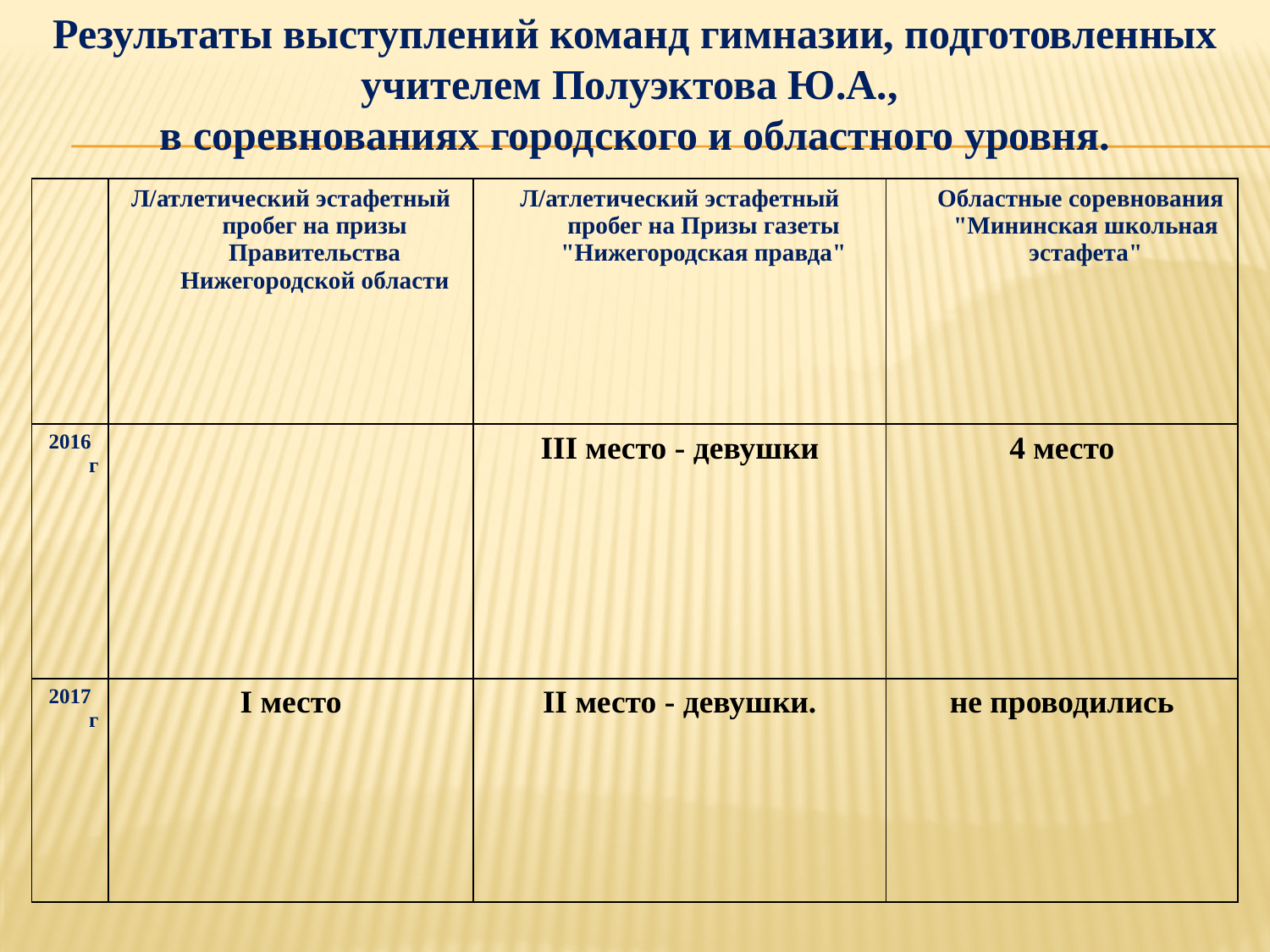

# Результаты выступлений команд гимназии, подготовленных учителем Полуэктова Ю.А., в соревнованиях городского и областного уровня.
|  | Л/атлетический эстафетный пробег на призы Правительства Нижегородской области | Л/атлетический эстафетный пробег на Призы газеты "Нижегородская правда" | Областные соревнования "Мининская школьная эстафета" |
| --- | --- | --- | --- |
| 2016г |  | III место - девушки | 4 место |
| 2017г | I место | II место - девушки. | не проводились |